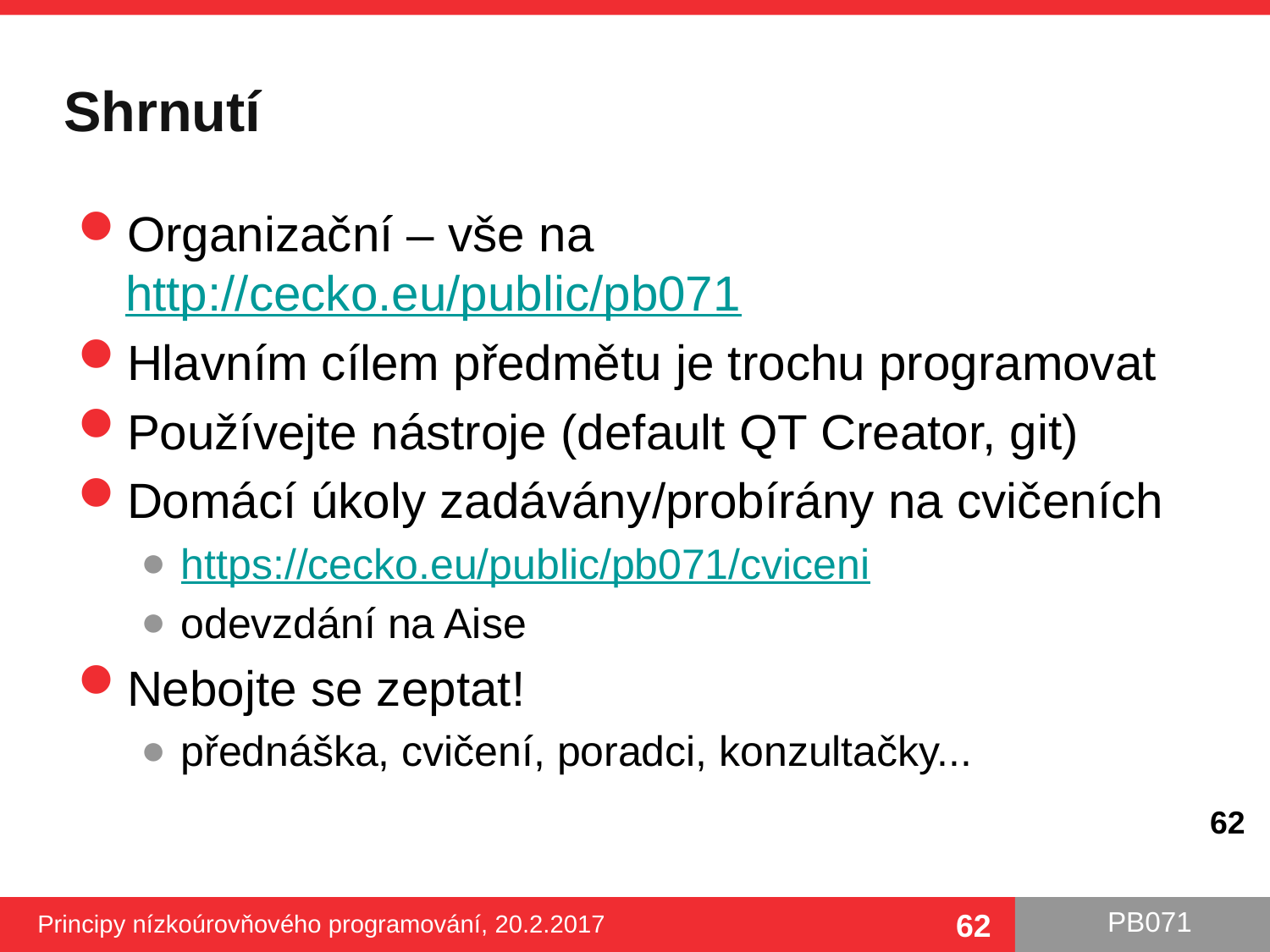

# Shrnutí
Organizační – vše na http://cecko.eu/public/pb071
Hlavním cílem předmětu je trochu programovat
Používejte nástroje (default QT Creator, git)
Domácí úkoly zadávány/probírány na cvičeních
https://cecko.eu/public/pb071/cviceni
odevzdání na Aise
Nebojte se zeptat!
přednáška, cvičení, poradci, konzultačky...
62
Principy nízkoúrovňového programování, 20.2.2017